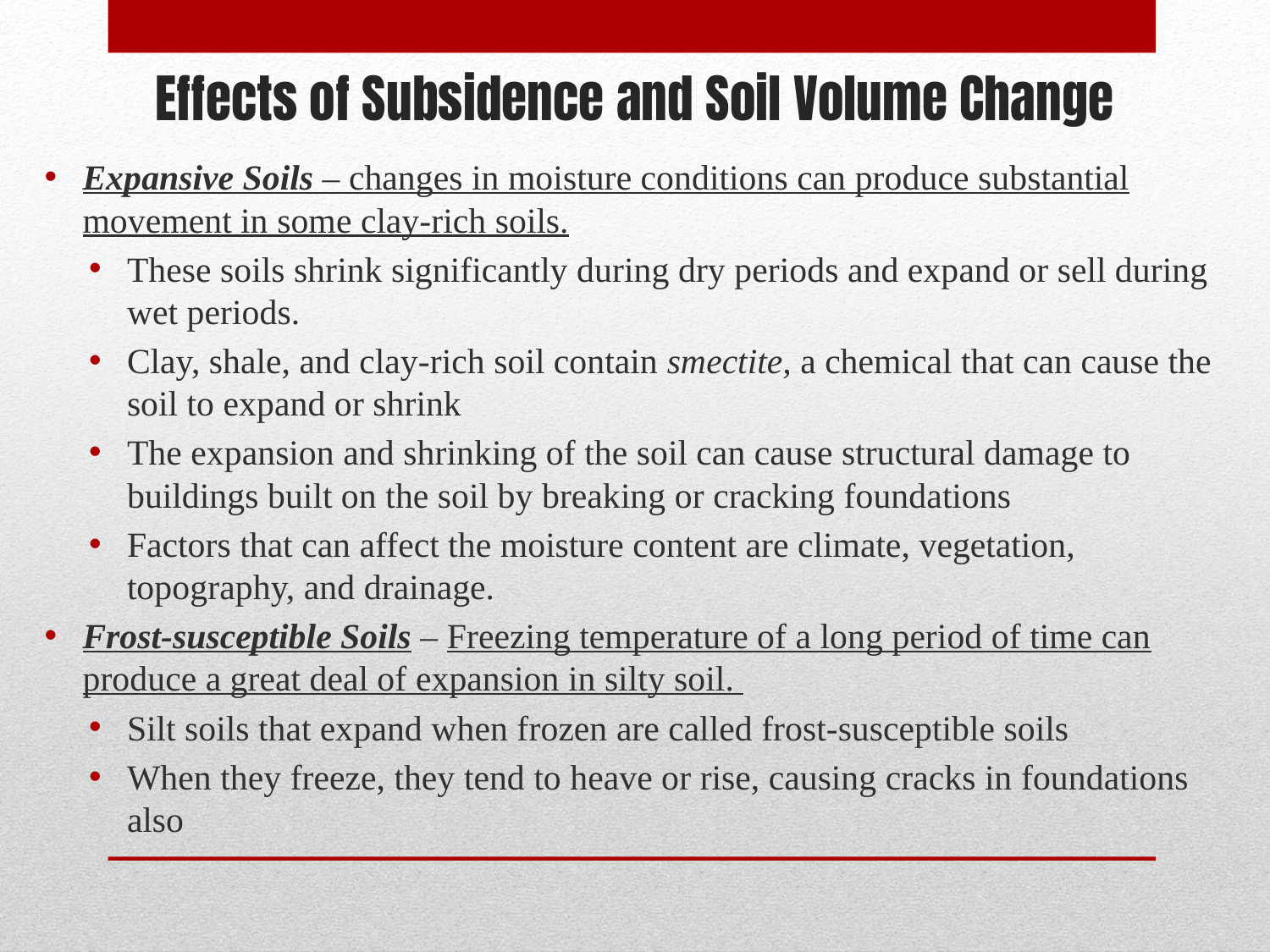

Effects of Subsidence and Soil Volume Change
Expansive Soils – changes in moisture conditions can produce substantial movement in some clay-rich soils.
These soils shrink significantly during dry periods and expand or sell during wet periods.
Clay, shale, and clay-rich soil contain smectite, a chemical that can cause the soil to expand or shrink
The expansion and shrinking of the soil can cause structural damage to buildings built on the soil by breaking or cracking foundations
Factors that can affect the moisture content are climate, vegetation, topography, and drainage.
Frost-susceptible Soils – Freezing temperature of a long period of time can produce a great deal of expansion in silty soil.
Silt soils that expand when frozen are called frost-susceptible soils
When they freeze, they tend to heave or rise, causing cracks in foundations also